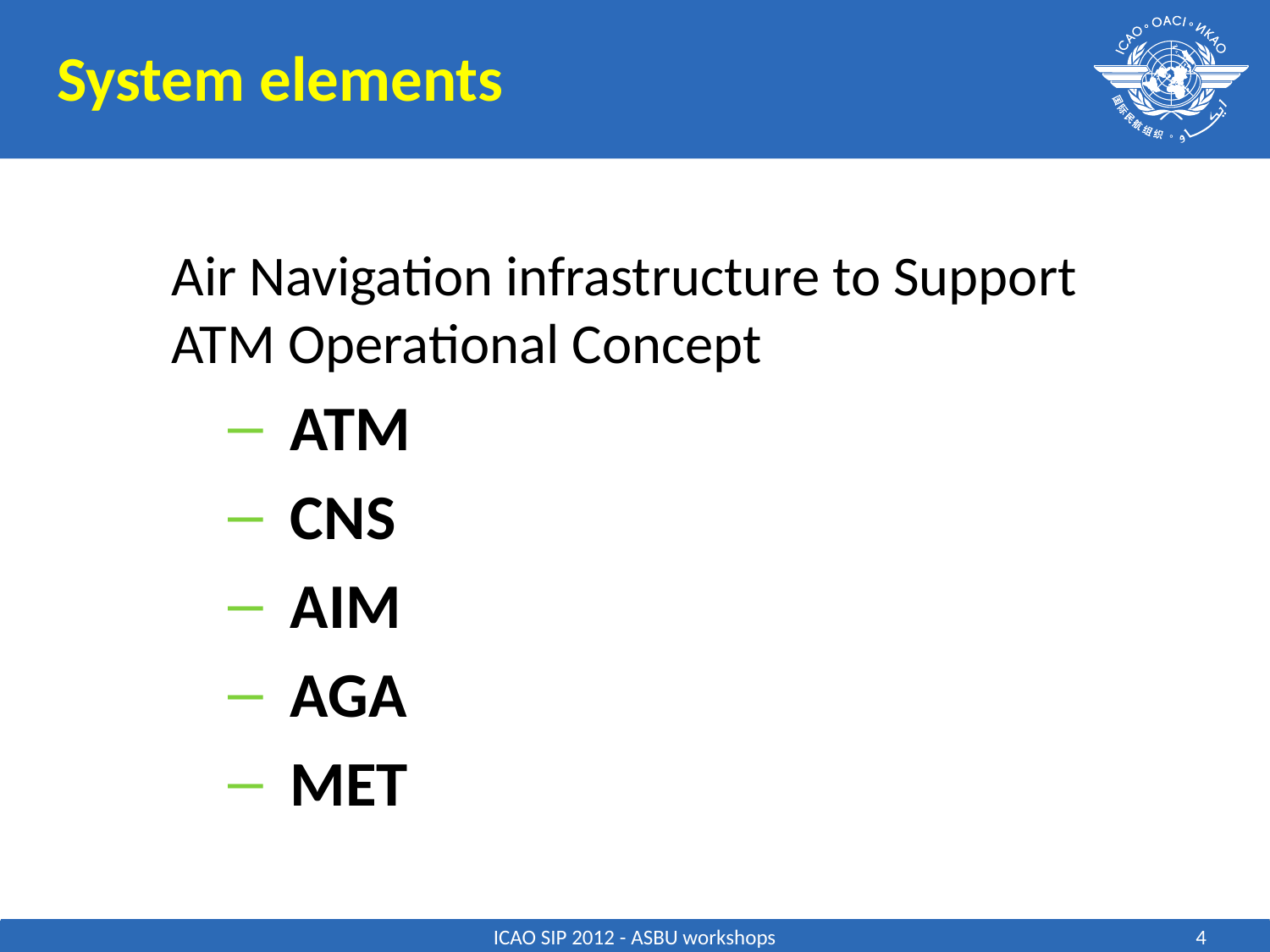

System elements

Air Navigation infrastructure to Support ATM Operational Concept
ATM
CNS
AIM
AGA
MET

4
ICAO SIP 2012 - ASBU workshops